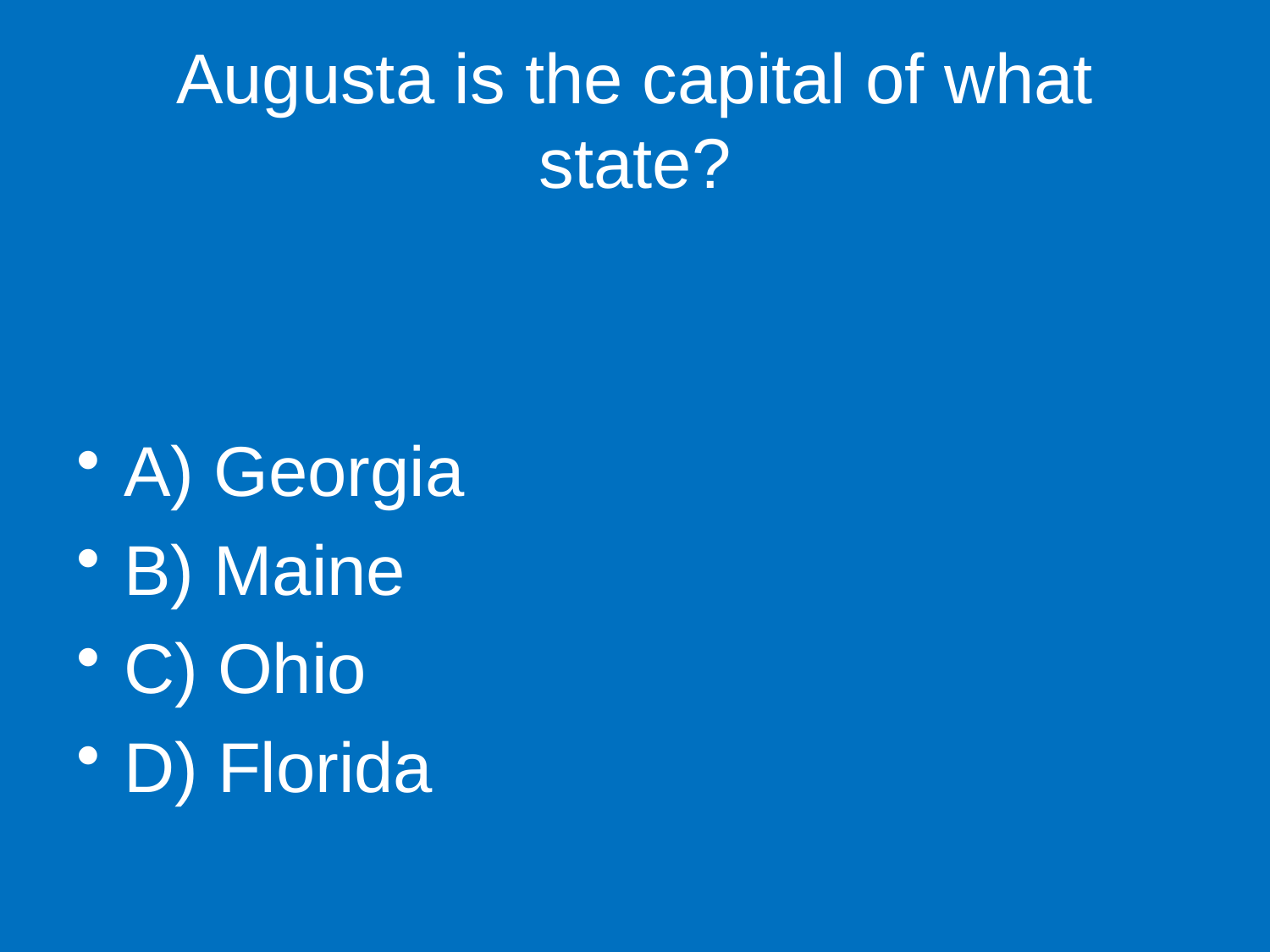

# Augusta is the capital of what state?

A) Georgia
B) Maine
C) Ohio
D) Florida